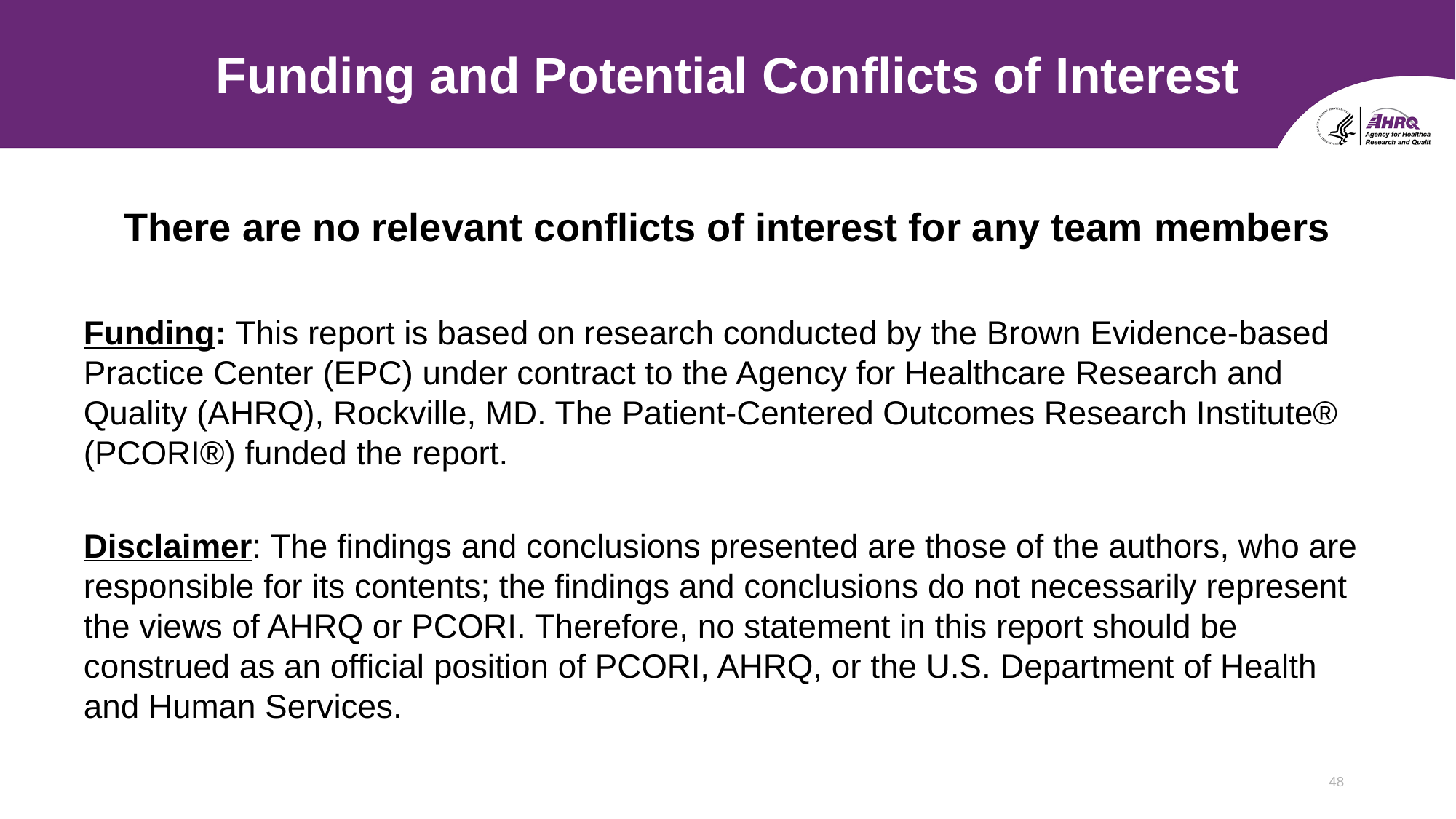

# Funding and Potential Conflicts of Interest
There are no relevant conflicts of interest for any team members

Funding: This report is based on research conducted by the Brown Evidence-based Practice Center (EPC) under contract to the Agency for Healthcare Research and Quality (AHRQ), Rockville, MD. The Patient-Centered Outcomes Research Institute® (PCORI®) funded the report.

Disclaimer: The findings and conclusions presented are those of the authors, who are responsible for its contents; the findings and conclusions do not necessarily represent the views of AHRQ or PCORI. Therefore, no statement in this report should be construed as an official position of PCORI, AHRQ, or the U.S. Department of Health and Human Services.

48